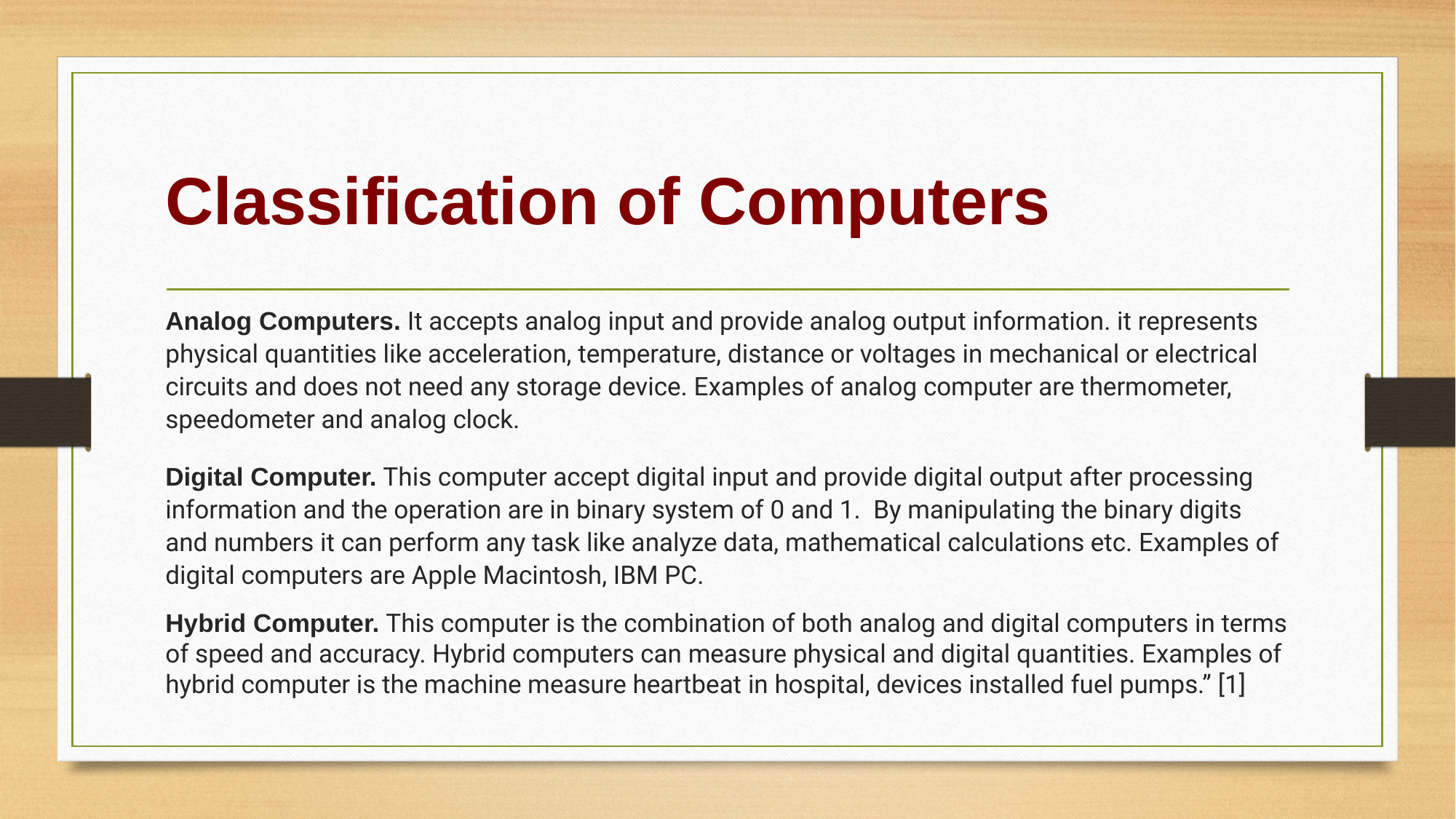

# Classification of Computers
Analog Computers. It accepts analog input and provide analog output information. it represents physical quantities like acceleration, temperature, distance or voltages in mechanical or electrical circuits and does not need any storage device. Examples of analog computer are thermometer, speedometer and analog clock.
Digital Computer. This computer accept digital input and provide digital output after processing information and the operation are in binary system of 0 and 1.  By manipulating the binary digits and numbers it can perform any task like analyze data, mathematical calculations etc. Examples of digital computers are Apple Macintosh, IBM PC.
Hybrid Computer. This computer is the combination of both analog and digital computers in terms of speed and accuracy. Hybrid computers can measure physical and digital quantities. Examples of hybrid computer is the machine measure heartbeat in hospital, devices installed fuel pumps.” [1]